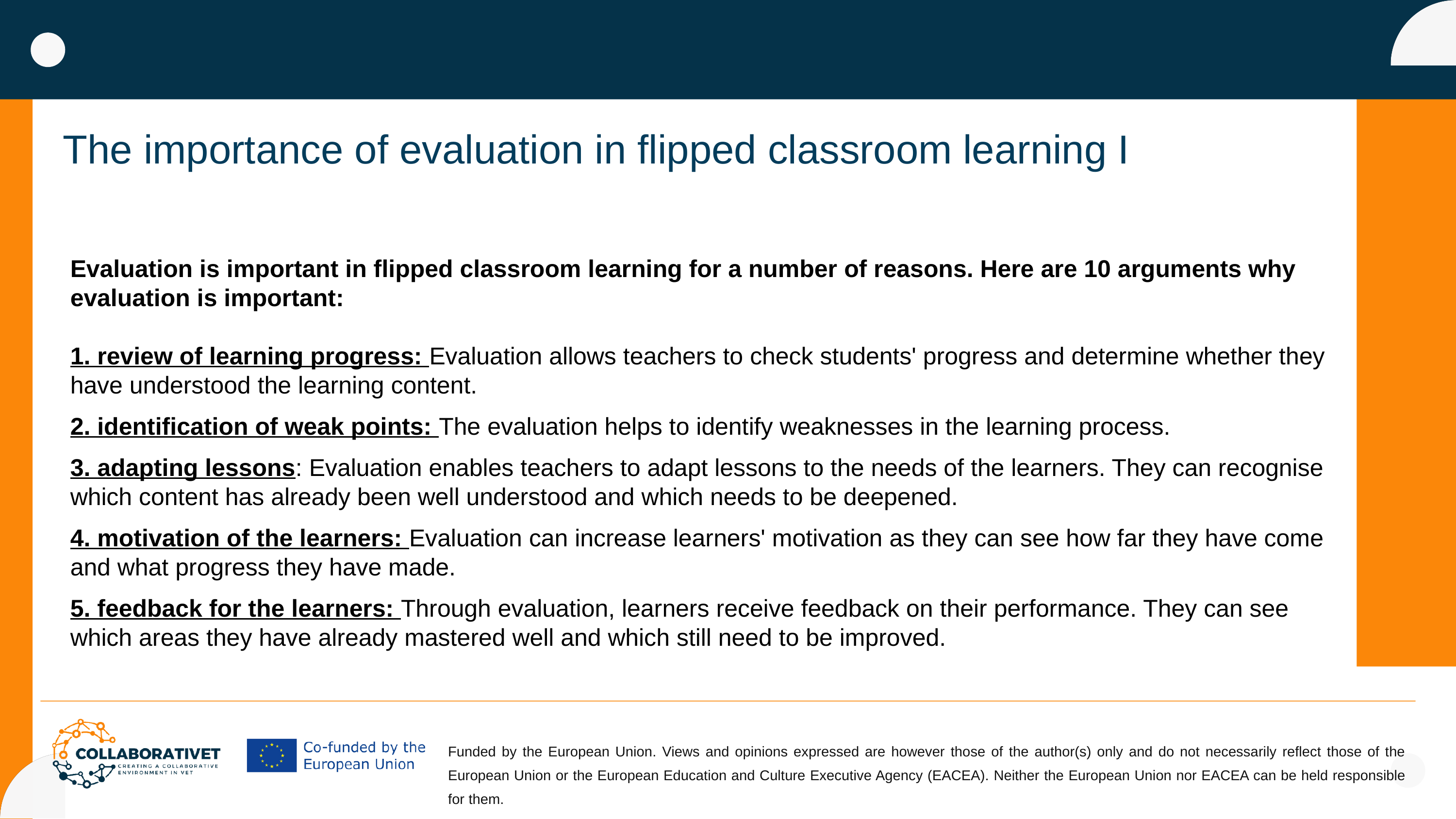

The importance of evaluation in flipped classroom learning I
Evaluation is important in flipped classroom learning for a number of reasons. Here are 10 arguments why evaluation is important:

1. review of learning progress: Evaluation allows teachers to check students' progress and determine whether they have understood the learning content.

2. identification of weak points: The evaluation helps to identify weaknesses in the learning process.

3. adapting lessons: Evaluation enables teachers to adapt lessons to the needs of the learners. They can recognise which content has already been well understood and which needs to be deepened.

4. motivation of the learners: Evaluation can increase learners' motivation as they can see how far they have come and what progress they have made.

5. feedback for the learners: Through evaluation, learners receive feedback on their performance. They can see which areas they have already mastered well and which still need to be improved.

Funded by the European Union. Views and opinions expressed are however those of the author(s) only and do not necessarily reflect those of the European Union or the European Education and Culture Executive Agency (EACEA). Neither the European Union nor EACEA can be held responsible for them.